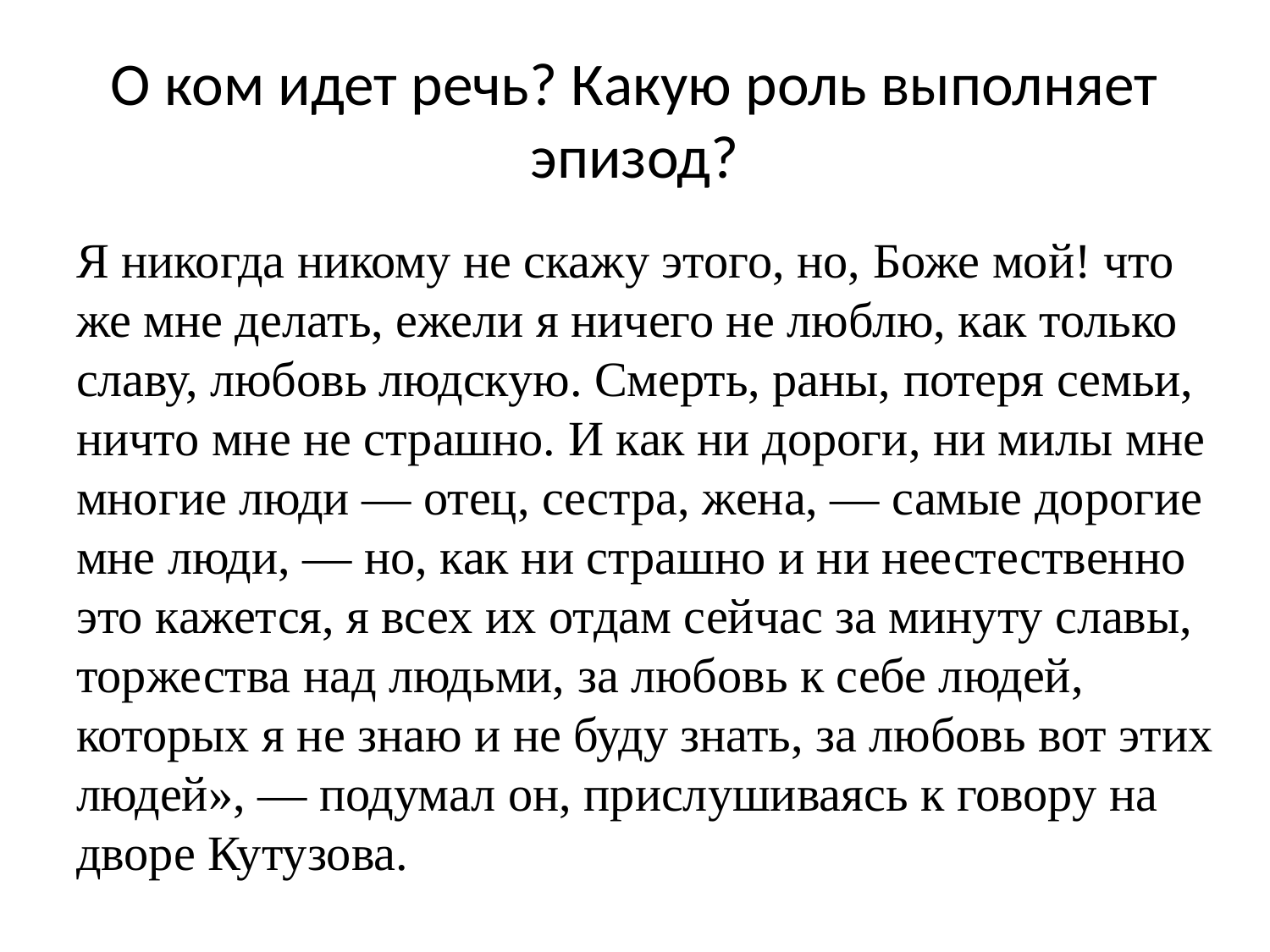

# О ком идет речь? Какую роль выполняет эпизод?
Я никогда никому не скажу этого, но, Боже мой! что же мне делать, ежели я ничего не люблю, как только славу, любовь людскую. Смерть, раны, потеря семьи, ничто мне не страшно. И как ни дороги, ни милы мне многие люди — отец, сестра, жена, — самые дорогие мне люди, — но, как ни страшно и ни неестественно это кажется, я всех их отдам сейчас за минуту славы, торжества над людьми, за любовь к себе людей, которых я не знаю и не буду знать, за любовь вот этих людей», — подумал он, прислушиваясь к говору на дворе Кутузова.